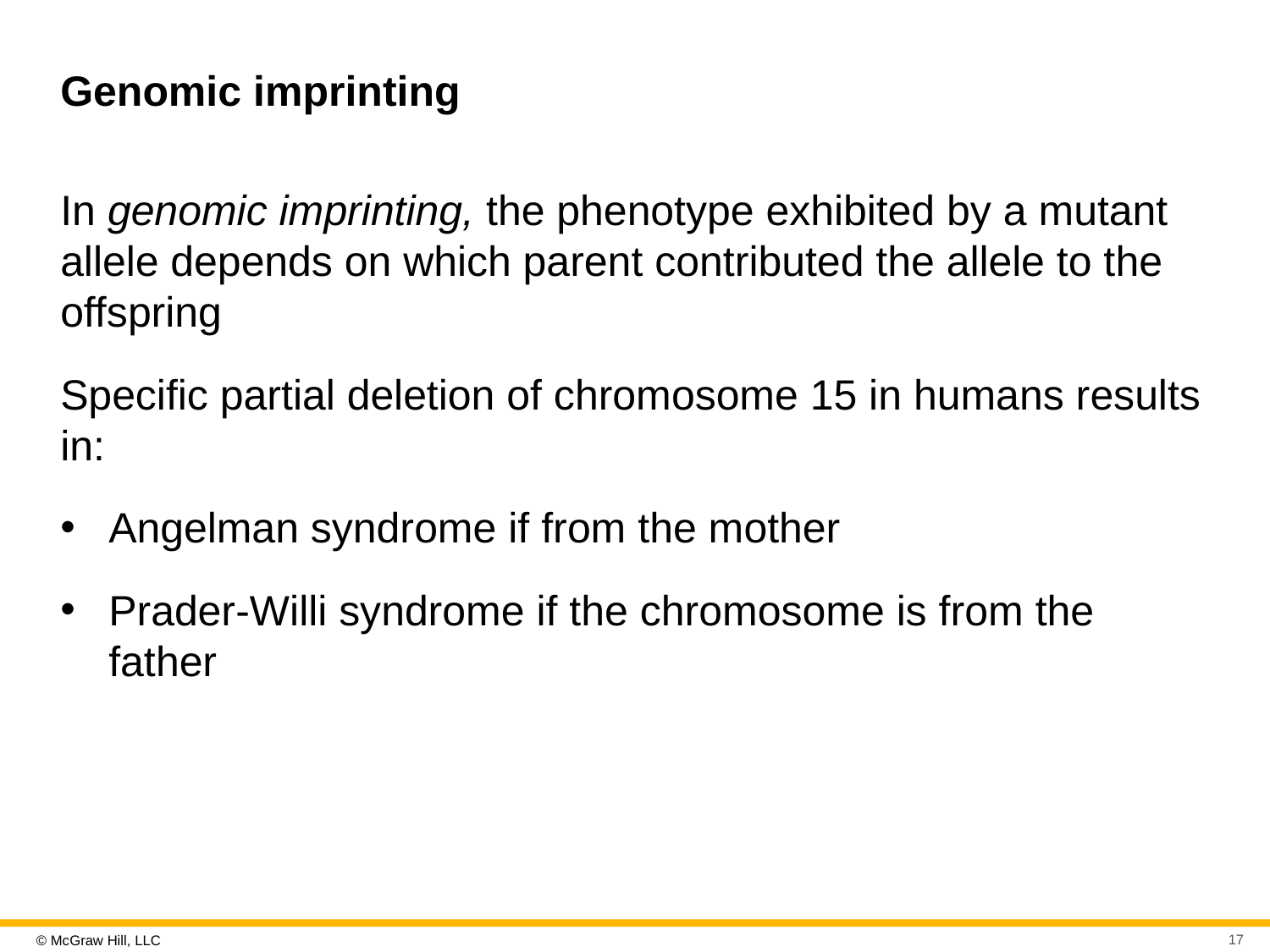

# Genomic imprinting
In genomic imprinting, the phenotype exhibited by a mutant allele depends on which parent contributed the allele to the offspring
Specific partial deletion of chromosome 15 in humans results in:
Angelman syndrome if from the mother
Prader-Willi syndrome if the chromosome is from the father
17